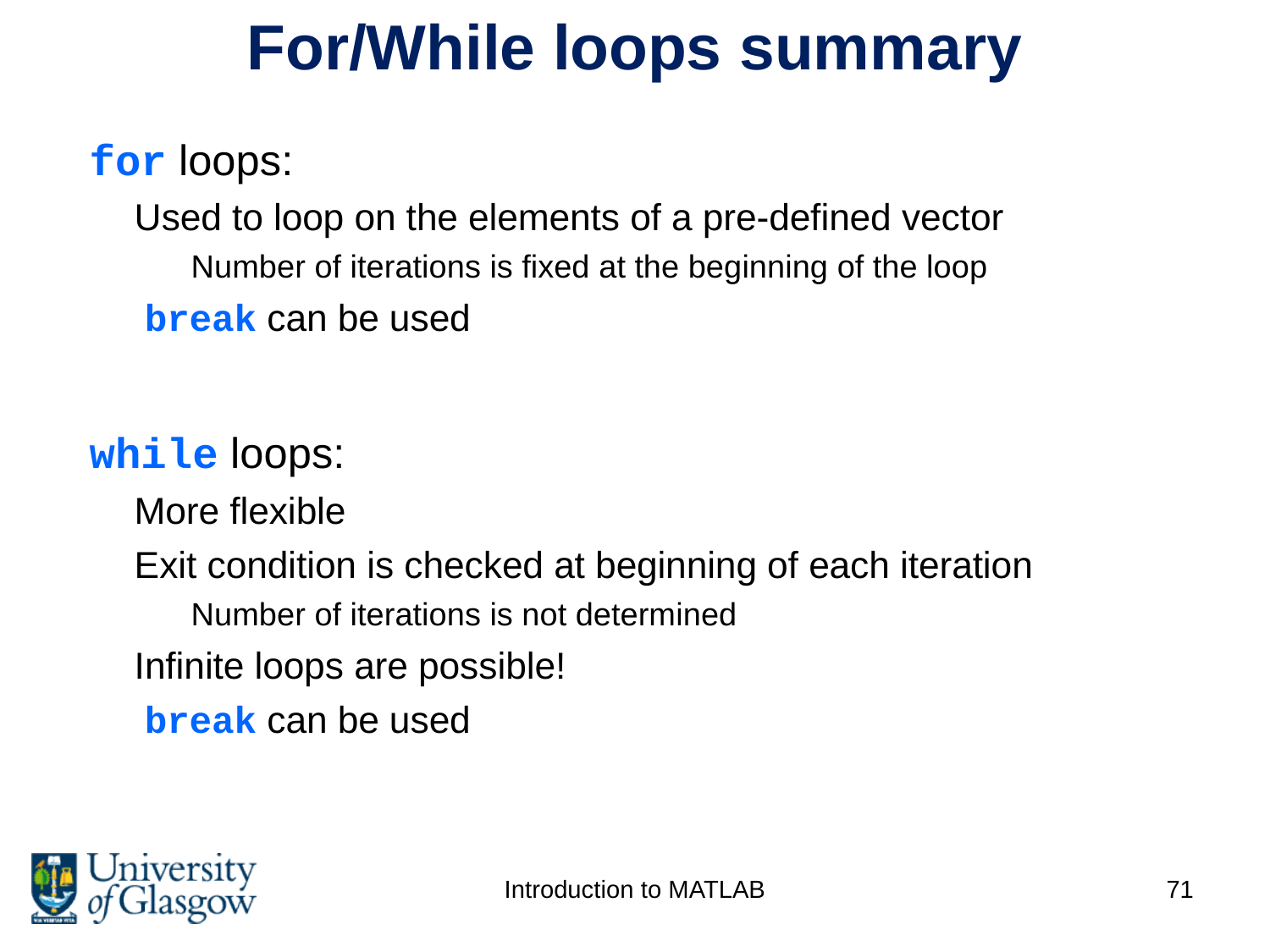

# For/While loops summary
 for loops:
Used to loop on the elements of a pre-defined vector
Number of iterations is fixed at the beginning of the loop
 break can be used

 while loops:
More flexible
Exit condition is checked at beginning of each iteration
Number of iterations is not determined
Infinite loops are possible!
 break can be used
Introduction to MATLAB
71